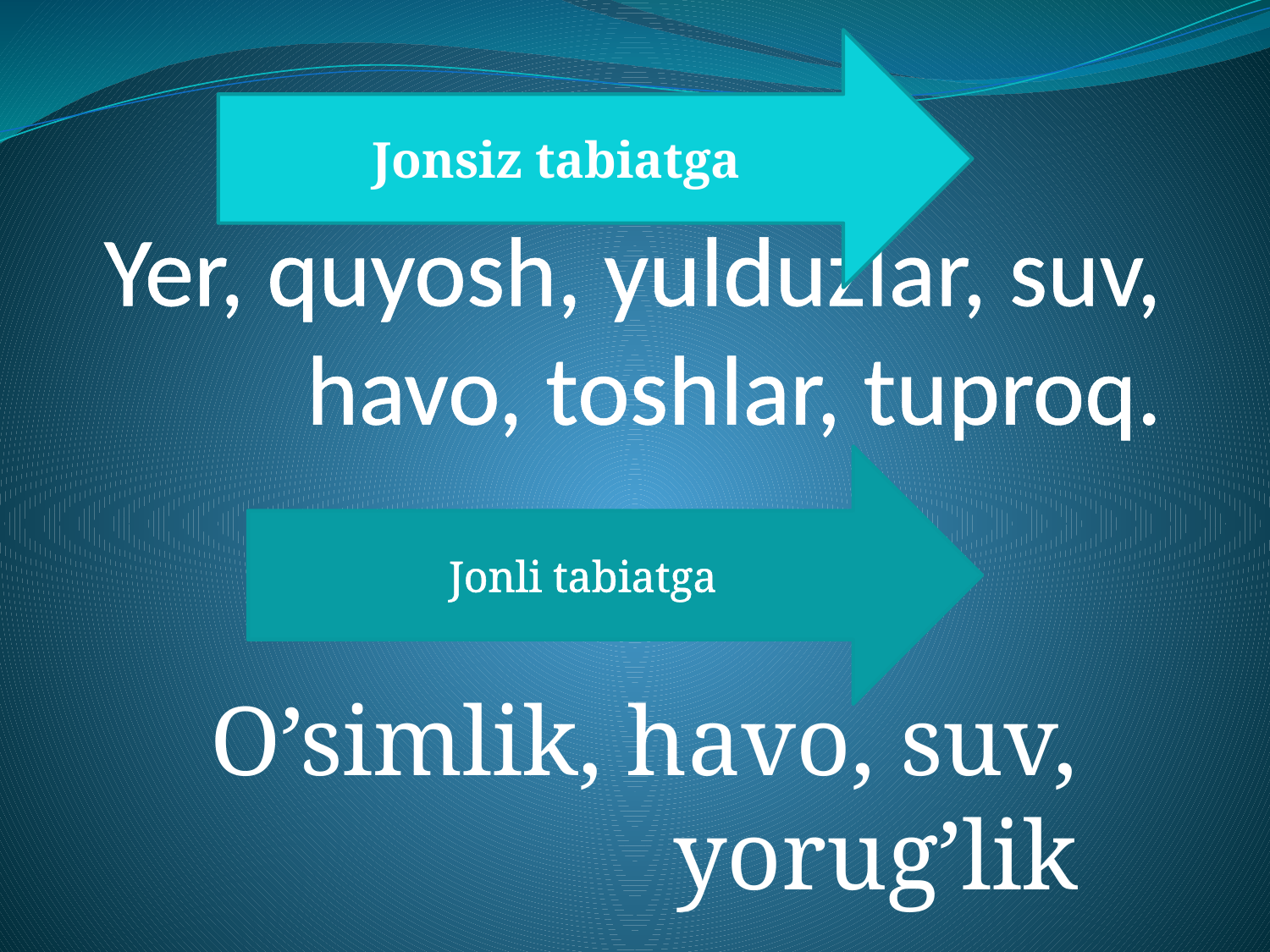

Jonsiz tabiatga
# Yer, quyosh, yulduzlar, suv, havo, toshlar, tuproq.
Jonli tabiatga
O’simlik, havo, suv, yorug’lik